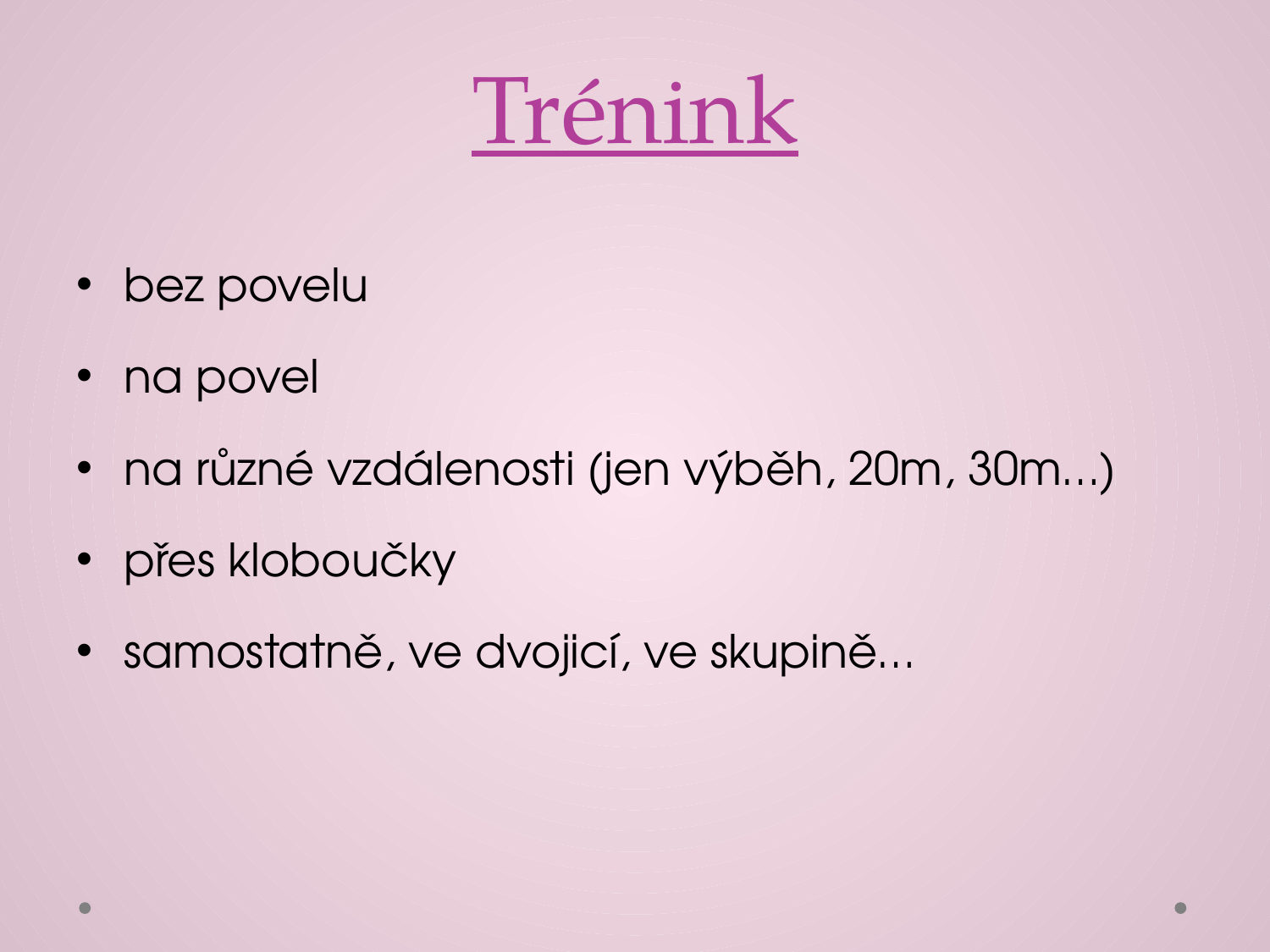

# Trénink
bez povelu
na povel
na různé vzdálenosti (jen výběh, 20m, 30m…)
přes kloboučky
samostatně, ve dvojicí, ve skupině…